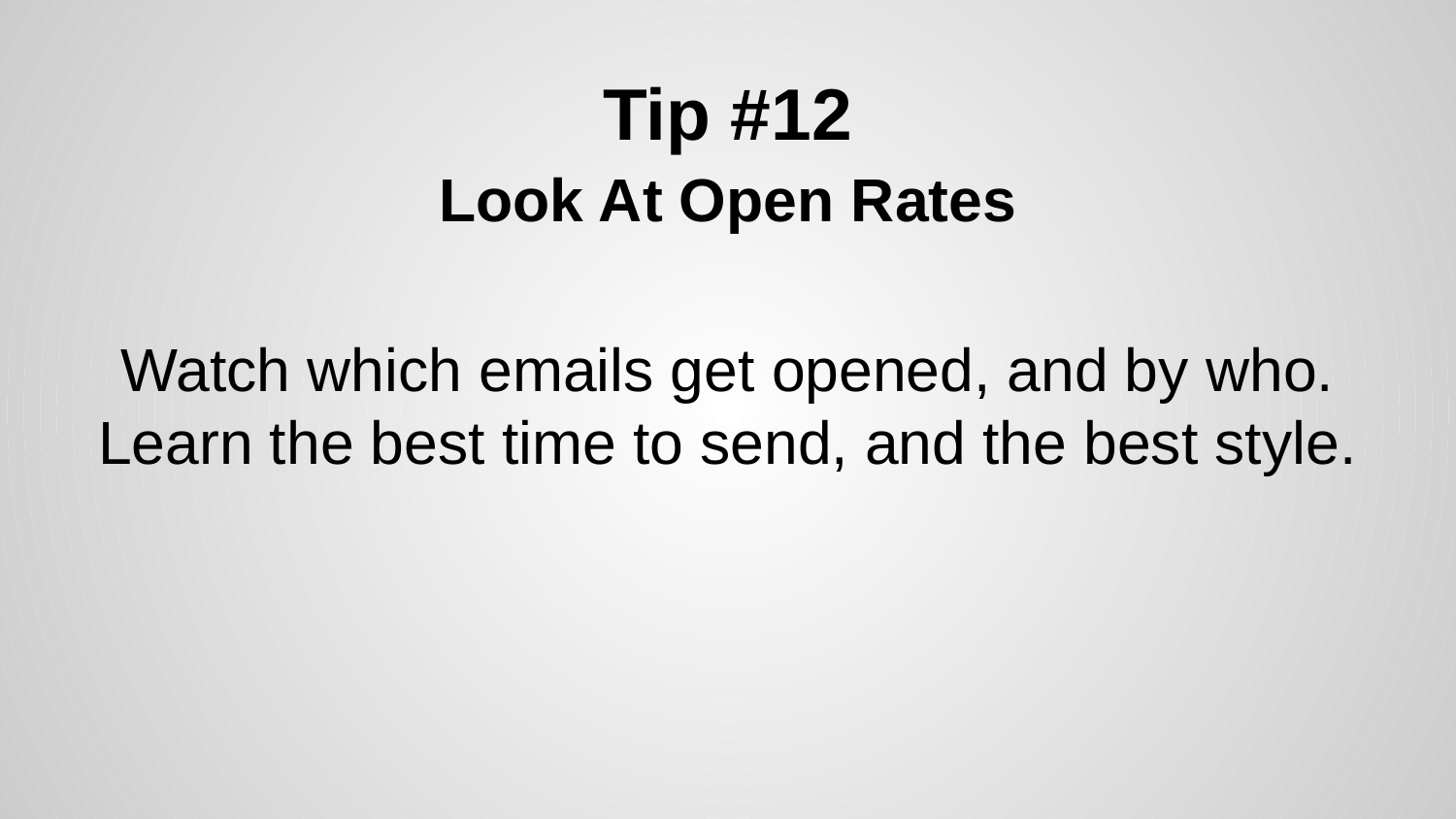

# Tip #12

Look At Open Rates

Watch which emails get opened, and by who. Learn the best time to send, and the best style.